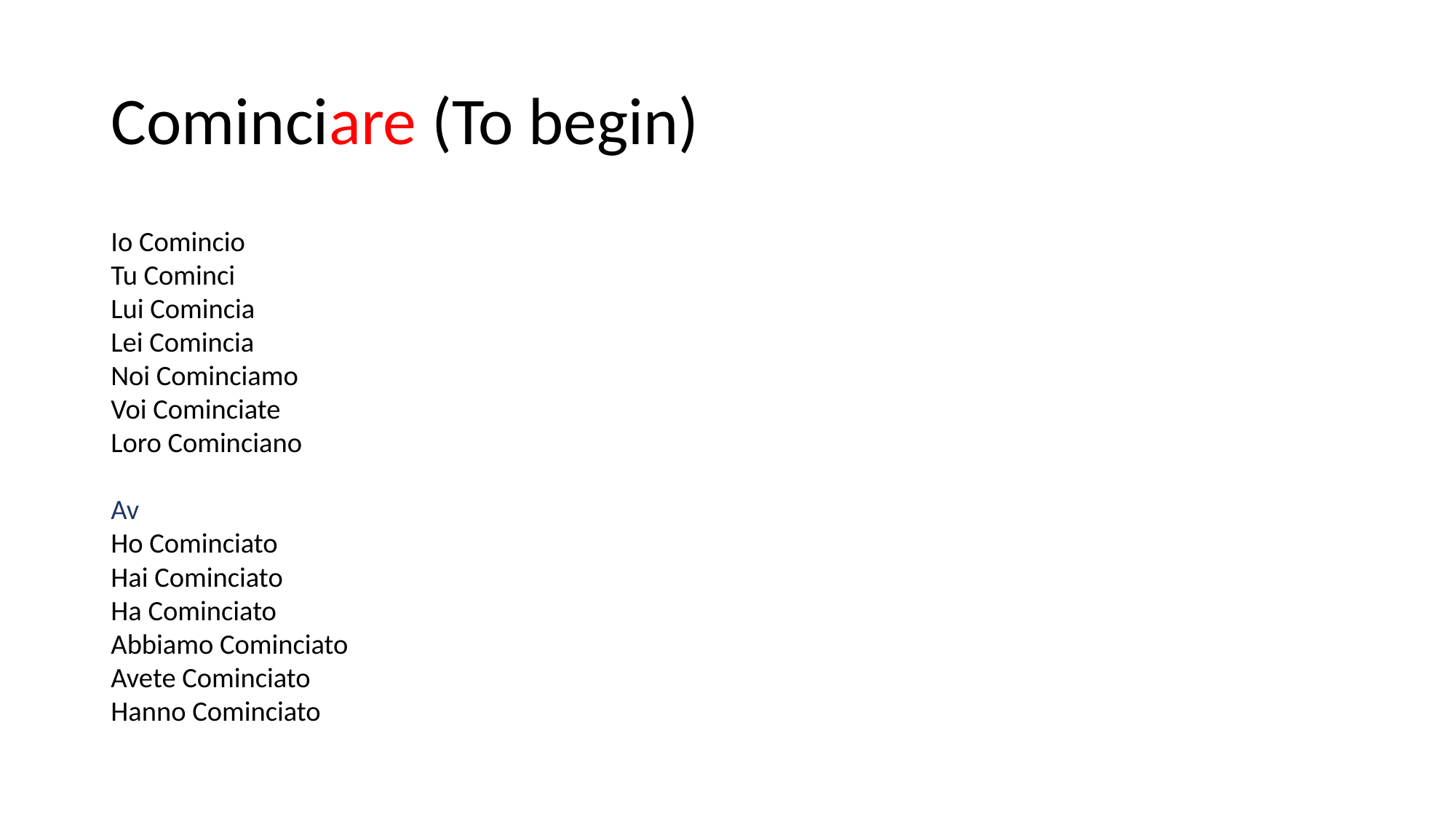

# Cominciare (To begin)
Io Comincio
Tu Cominci
Lui Comincia
Lei Comincia
Noi Cominciamo
Voi Cominciate
Loro Cominciano

Av
Ho Cominciato
Hai Cominciato
Ha Cominciato
Abbiamo Cominciato
Avete Cominciato
Hanno Cominciato